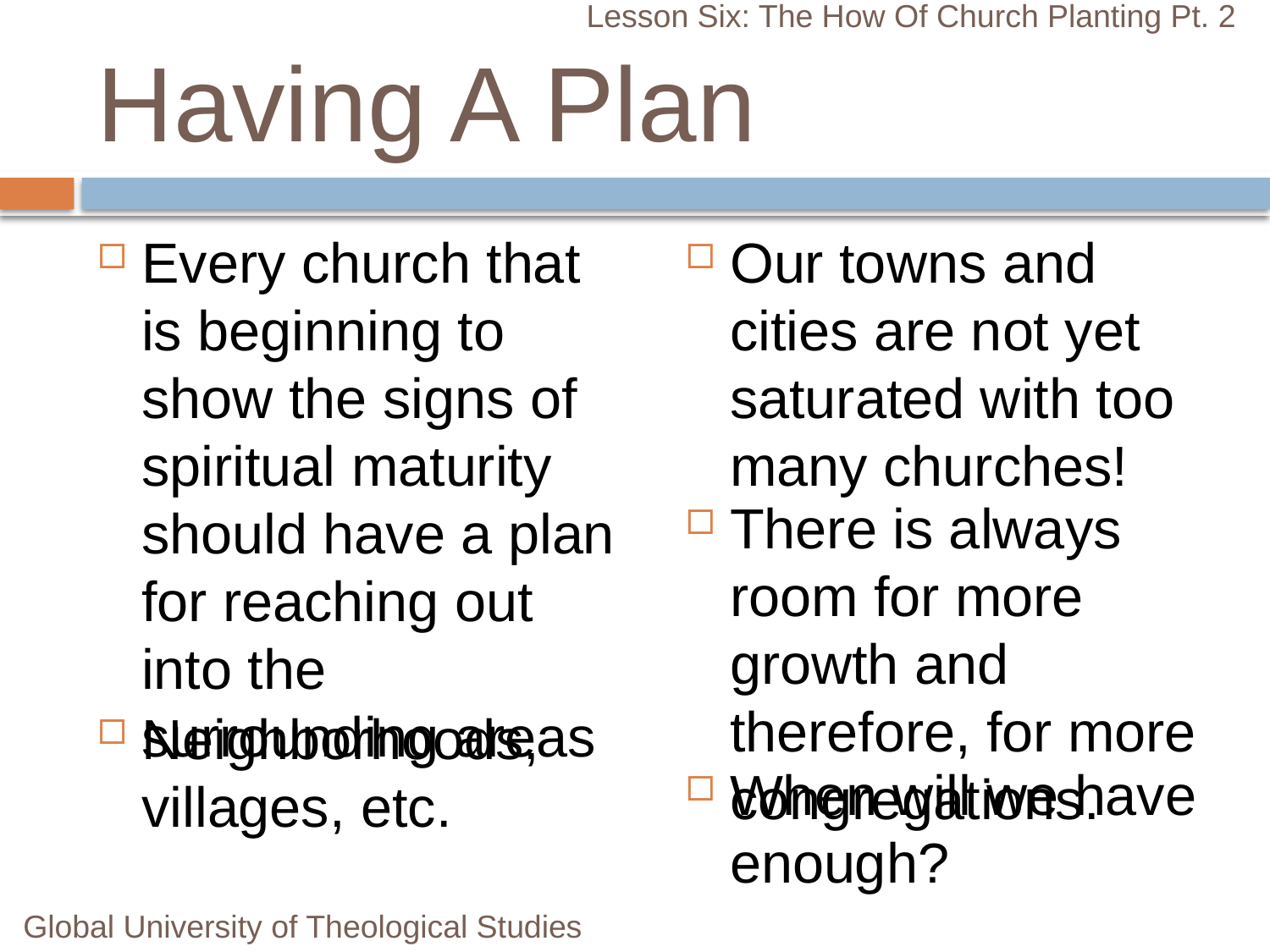

Lesson Six: The How Of Church Planting Pt. 2
# Having A Plan
Every church that is beginning to show the signs of spiritual maturity should have a plan for reaching out into the surrounding areas
Our towns and cities are not yet saturated with too many churches!
There is always room for more growth and therefore, for more congregations.
Neighborhoods, villages, etc.
When will we have enough?
Global University of Theological Studies